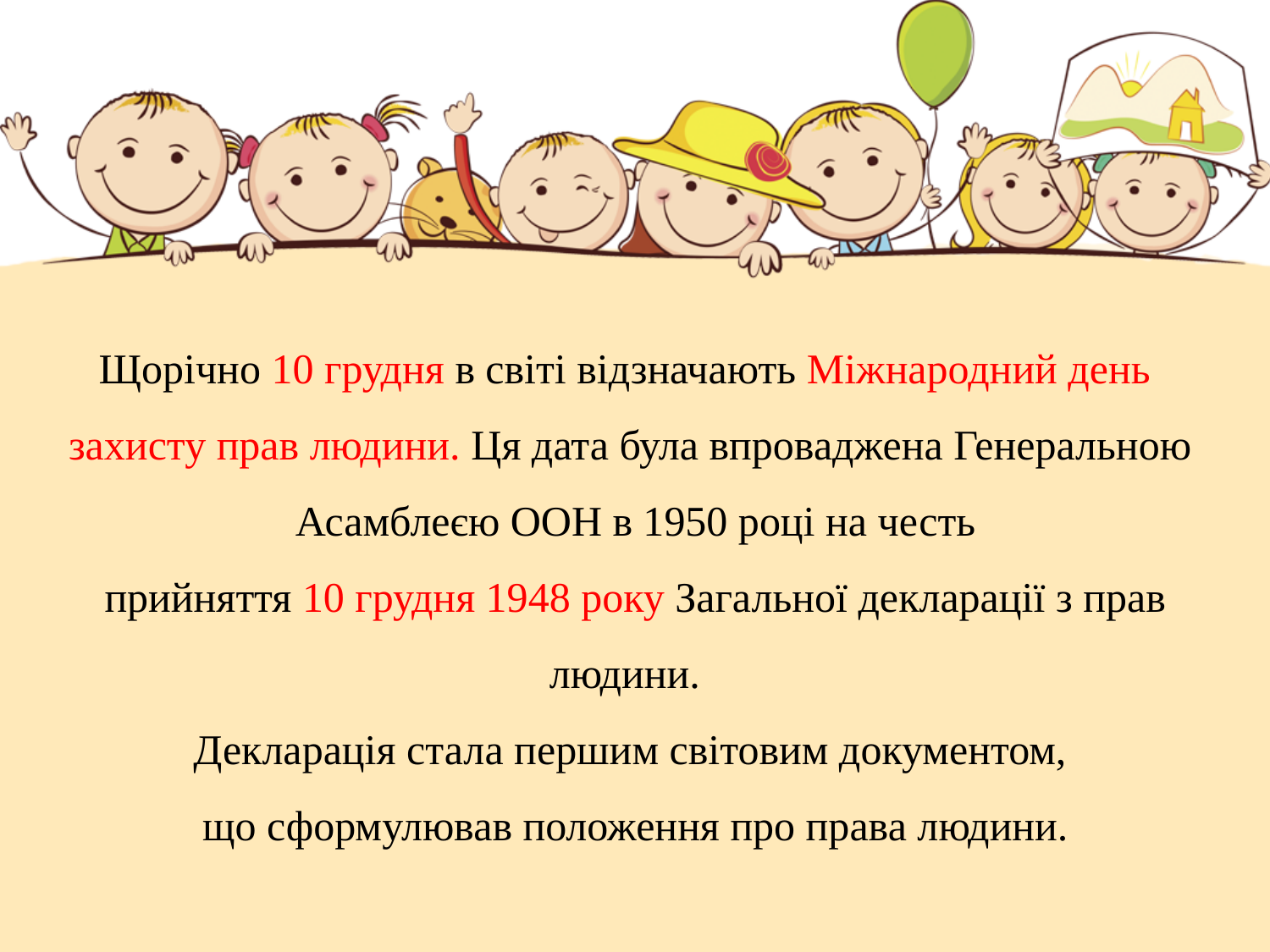

Щорічно 10 грудня в світі відзначають Міжнародний день
захисту прав людини. Ця дата була впроваджена Генеральною
 Асамблеєю ООН в 1950 році на честь
 прийняття 10 грудня 1948 року Загальної декларації з прав людини.
Декларація стала першим світовим документом,
 що сформулював положення про права людини.